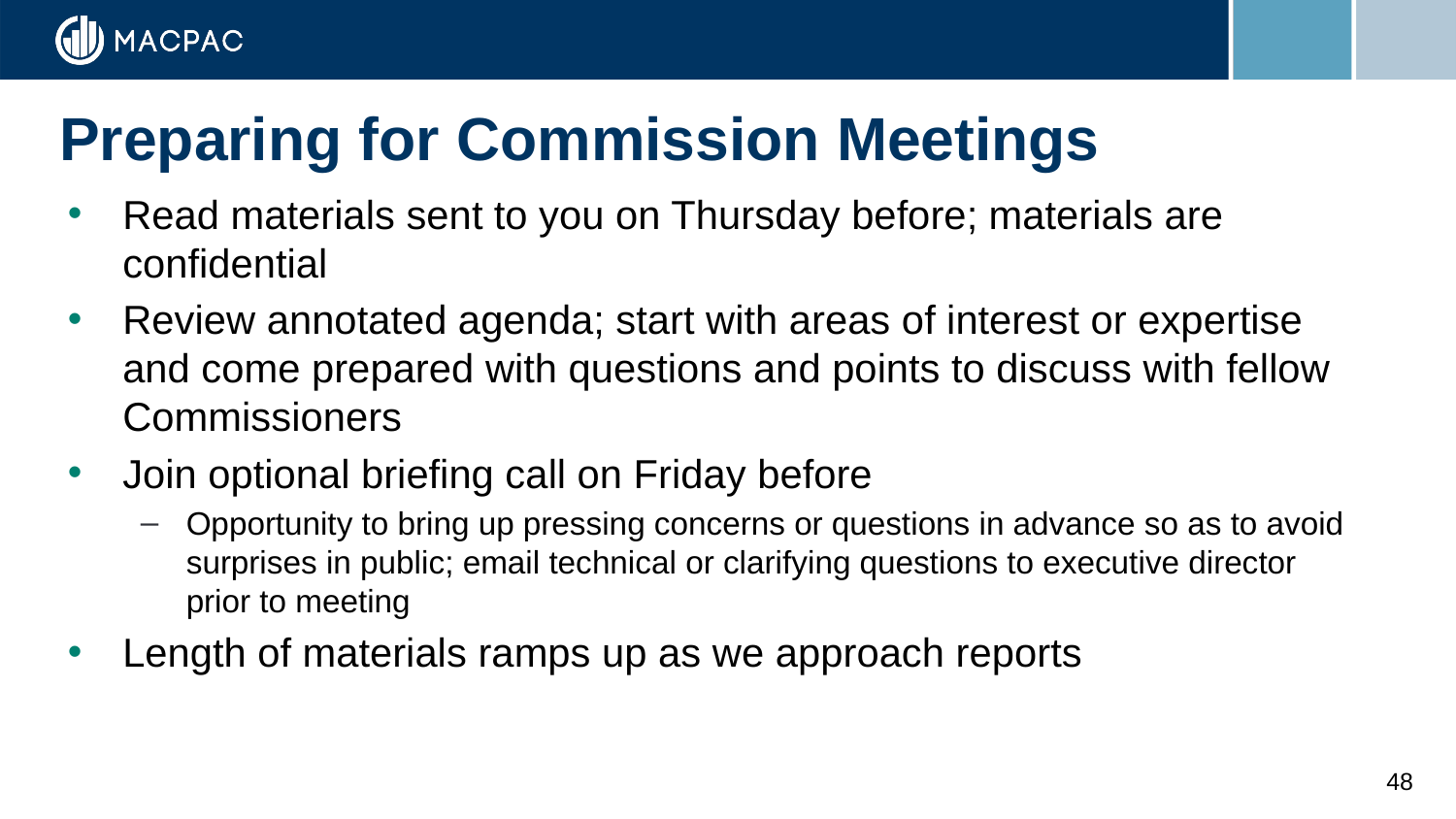

# Preparing for Commission Meetings
Read materials sent to you on Thursday before; materials are confidential
Review annotated agenda; start with areas of interest or expertise and come prepared with questions and points to discuss with fellow Commissioners
Join optional briefing call on Friday before
Opportunity to bring up pressing concerns or questions in advance so as to avoid surprises in public; email technical or clarifying questions to executive director prior to meeting
Length of materials ramps up as we approach reports

48